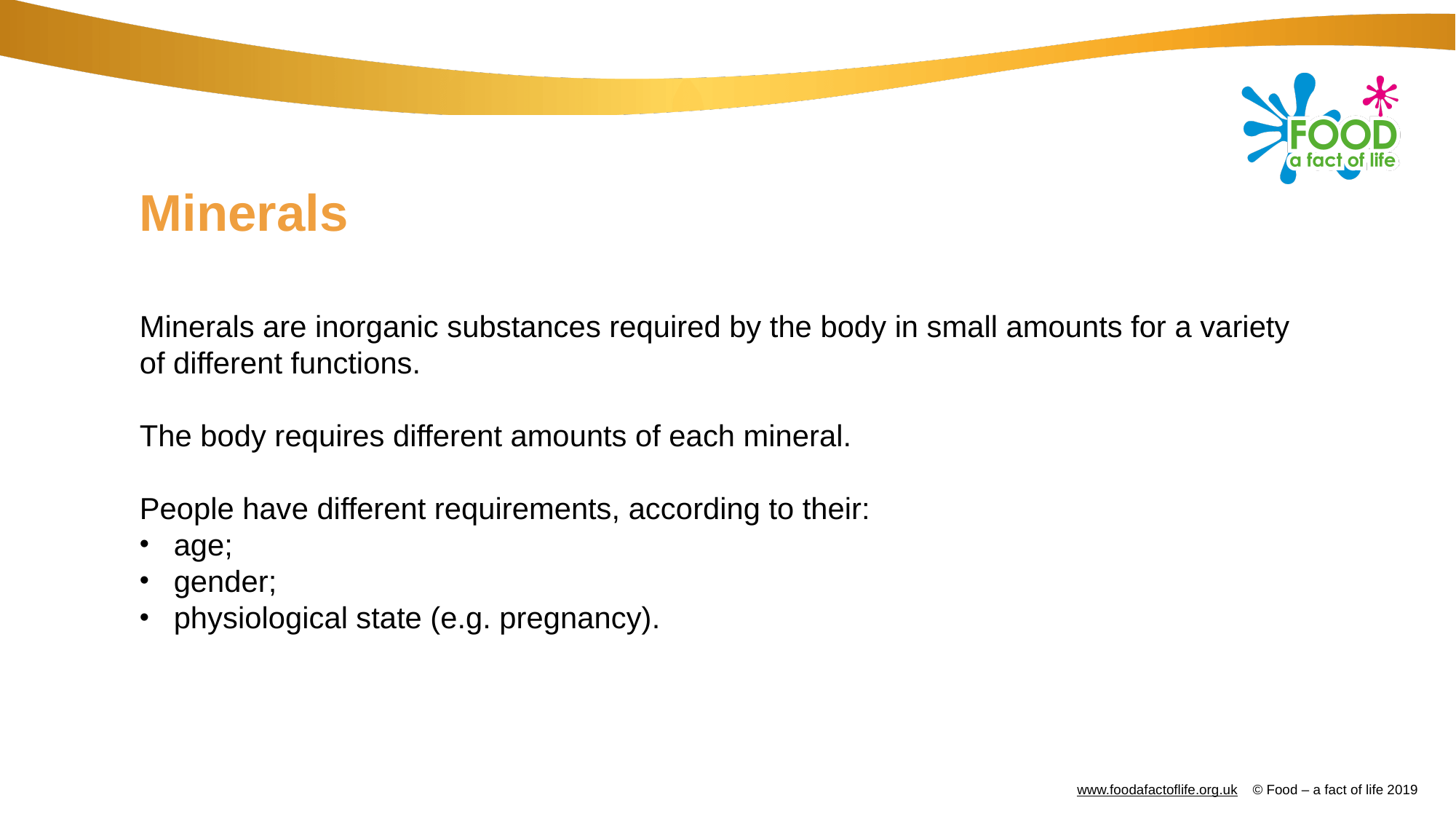

# Minerals
Minerals are inorganic substances required by the body in small amounts for a variety of different functions.

The body requires different amounts of each mineral.

People have different requirements, according to their:
age;
gender;
physiological state (e.g. pregnancy).